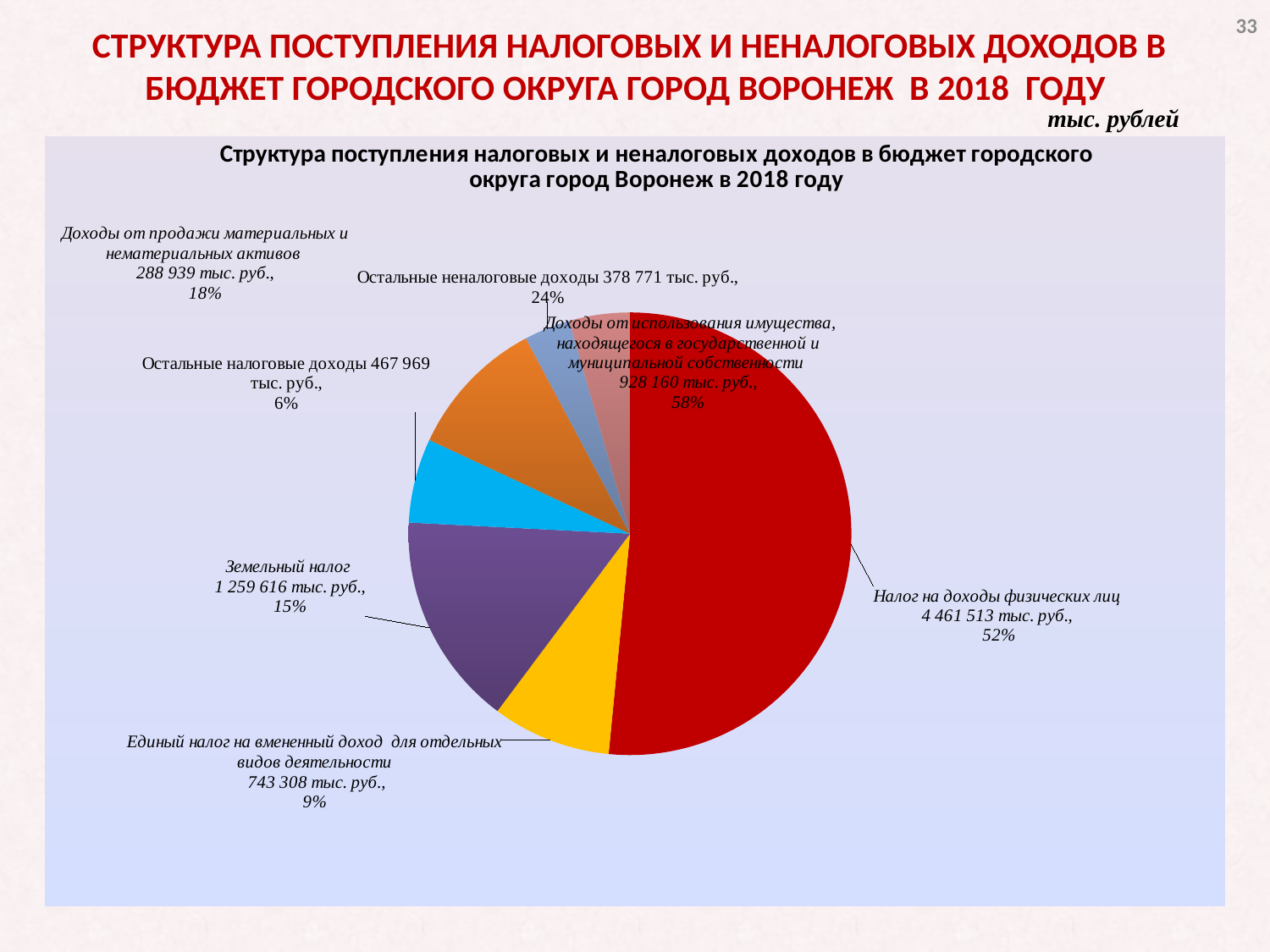

33
СТРУКТУРА ПОСТУПЛЕНИЯ НАЛОГОВЫХ И НЕНАЛОГОВЫХ ДОХОДОВ В
БЮДЖЕТ ГОРОДСКОГО ОКРУГА ГОРОД ВОРОНЕЖ  В 2018  ГОДУ
тыс. рублей

[unsupported chart]